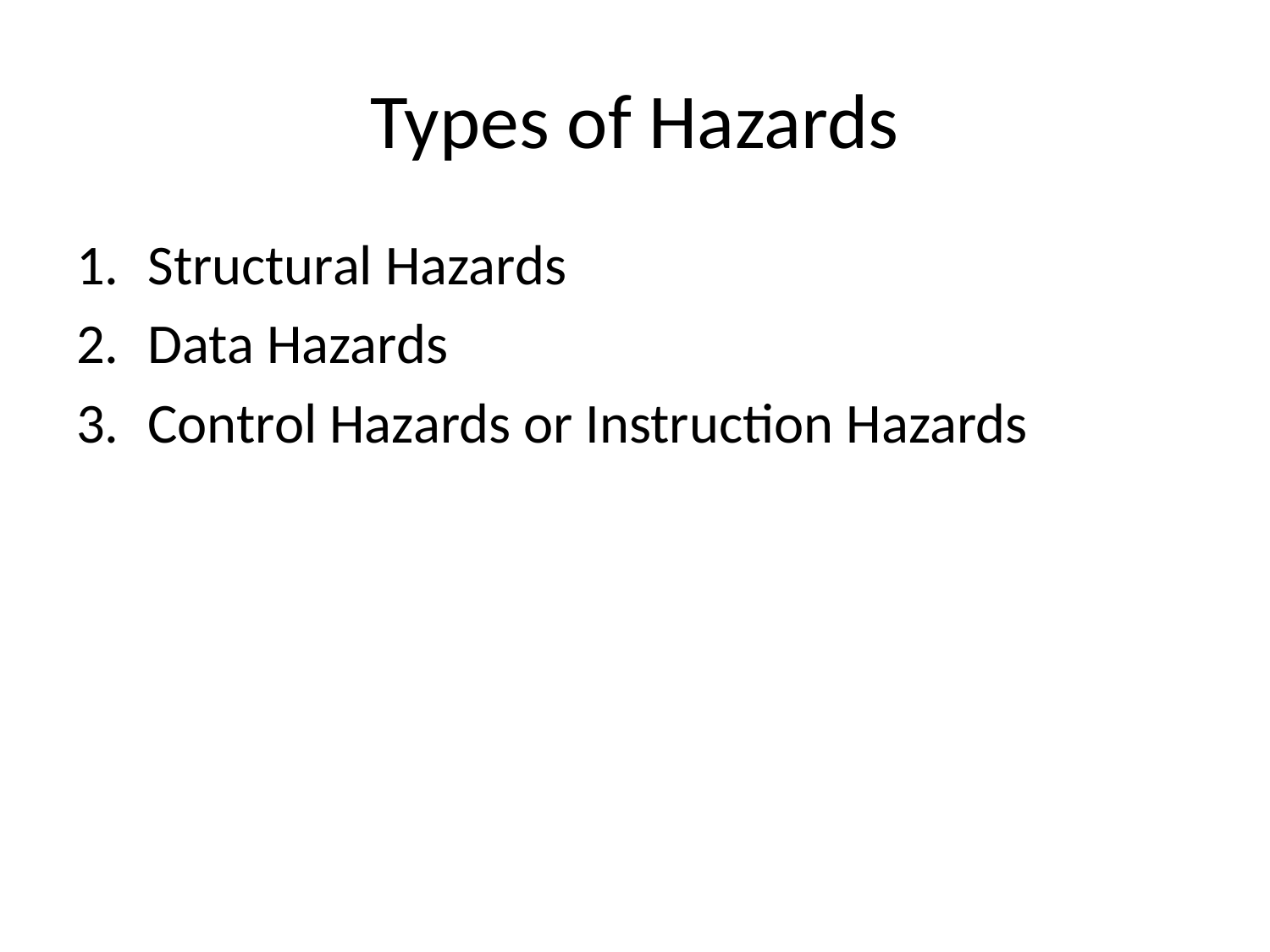

# Types of Hazards
Structural Hazards
Data Hazards
Control Hazards or Instruction Hazards